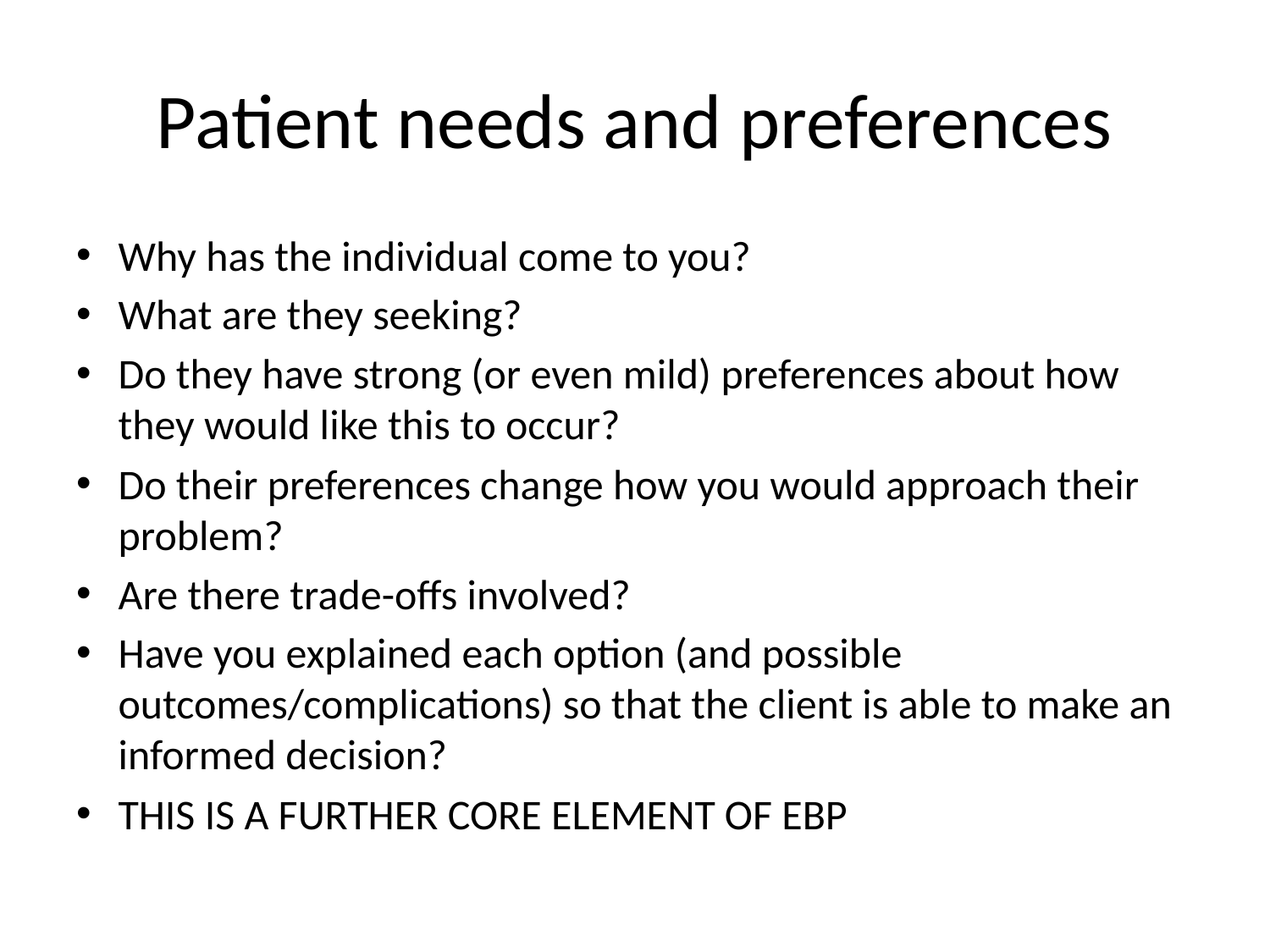

# Patient needs and preferences
Why has the individual come to you?
What are they seeking?
Do they have strong (or even mild) preferences about how they would like this to occur?
Do their preferences change how you would approach their problem?
Are there trade-offs involved?
Have you explained each option (and possible outcomes/complications) so that the client is able to make an informed decision?
THIS IS A FURTHER CORE ELEMENT OF EBP